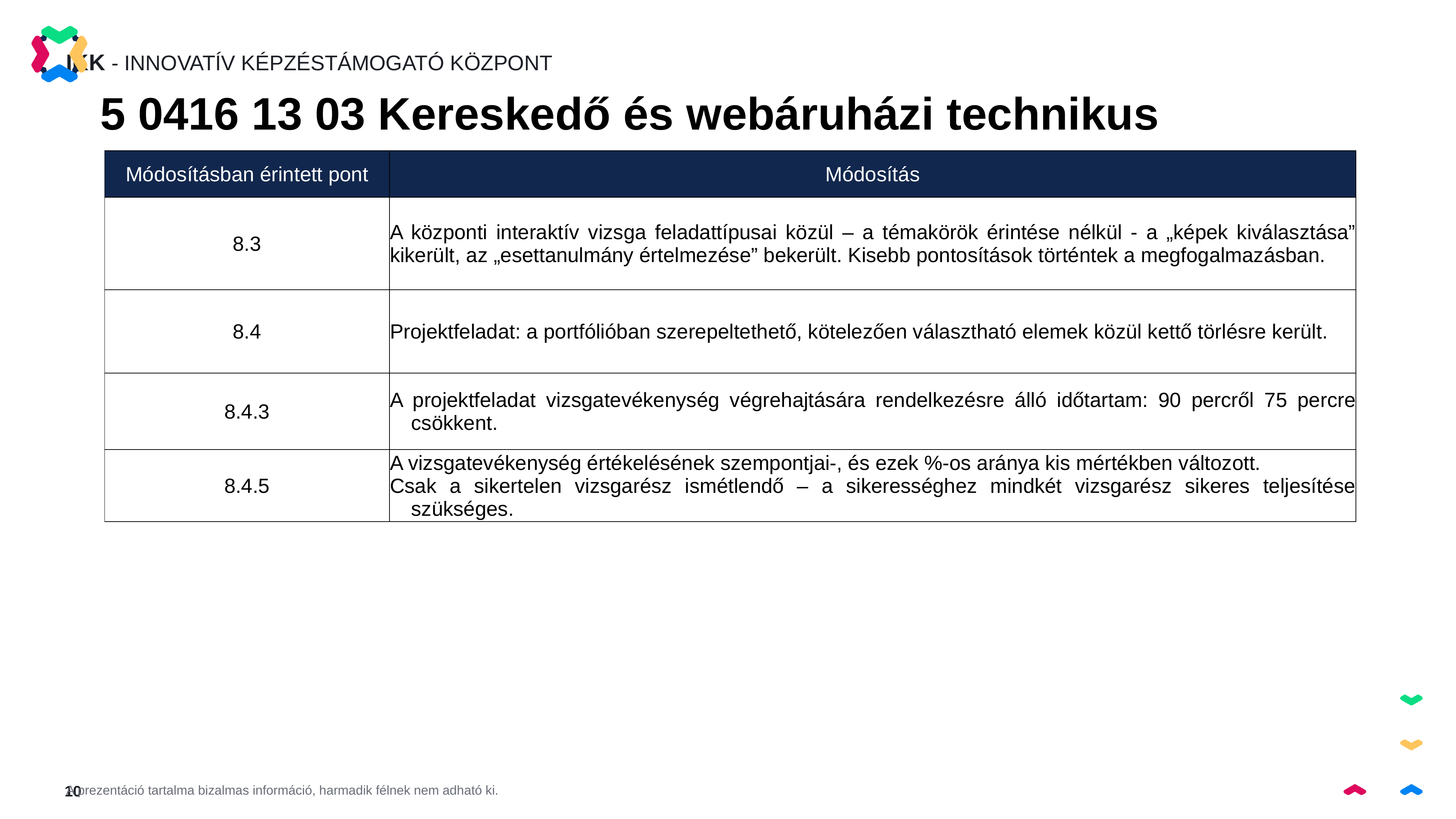

5 0416 13 03 Kereskedő és webáruházi technikus
| Módosításban érintett pont | Módosítás |
| --- | --- |
| 8.3 | A központi interaktív vizsga feladattípusai közül – a témakörök érintése nélkül - a „képek kiválasztása” kikerült, az „esettanulmány értelmezése” bekerült. Kisebb pontosítások történtek a megfogalmazásban. |
| 8.4 | Projektfeladat: a portfólióban szerepeltethető, kötelezően választható elemek közül kettő törlésre került. |
| 8.4.3 | A projektfeladat vizsgatevékenység végrehajtására rendelkezésre álló időtartam: 90 percről 75 percre csökkent. |
| 8.4.5 | A vizsgatevékenység értékelésének szempontjai-, és ezek %-os aránya kis mértékben változott. Csak a sikertelen vizsgarész ismétlendő – a sikerességhez mindkét vizsgarész sikeres teljesítése szükséges. |